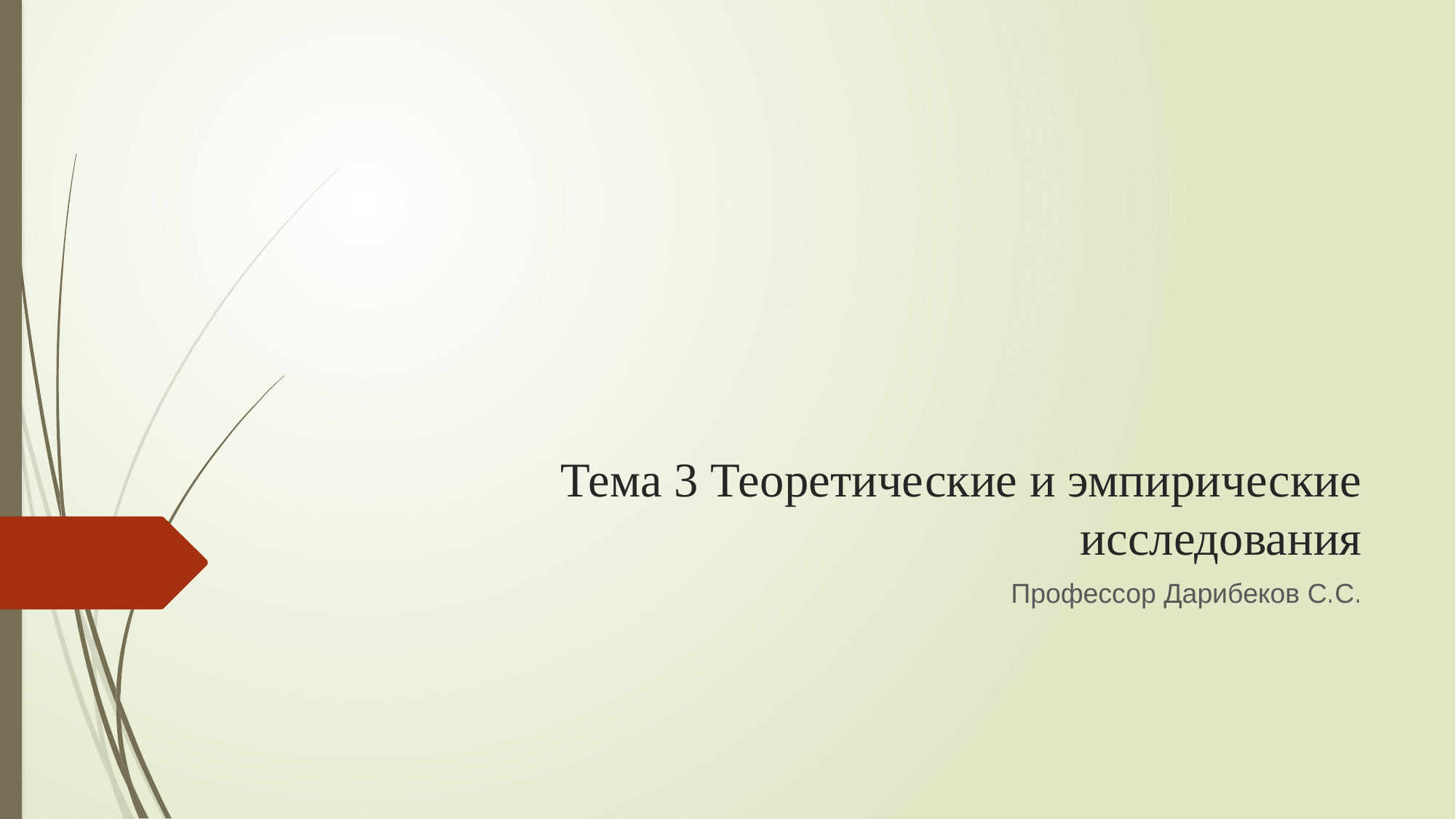

# Тема 3 Теоретические и эмпирические исследования
Профессор Дарибеков С.С.